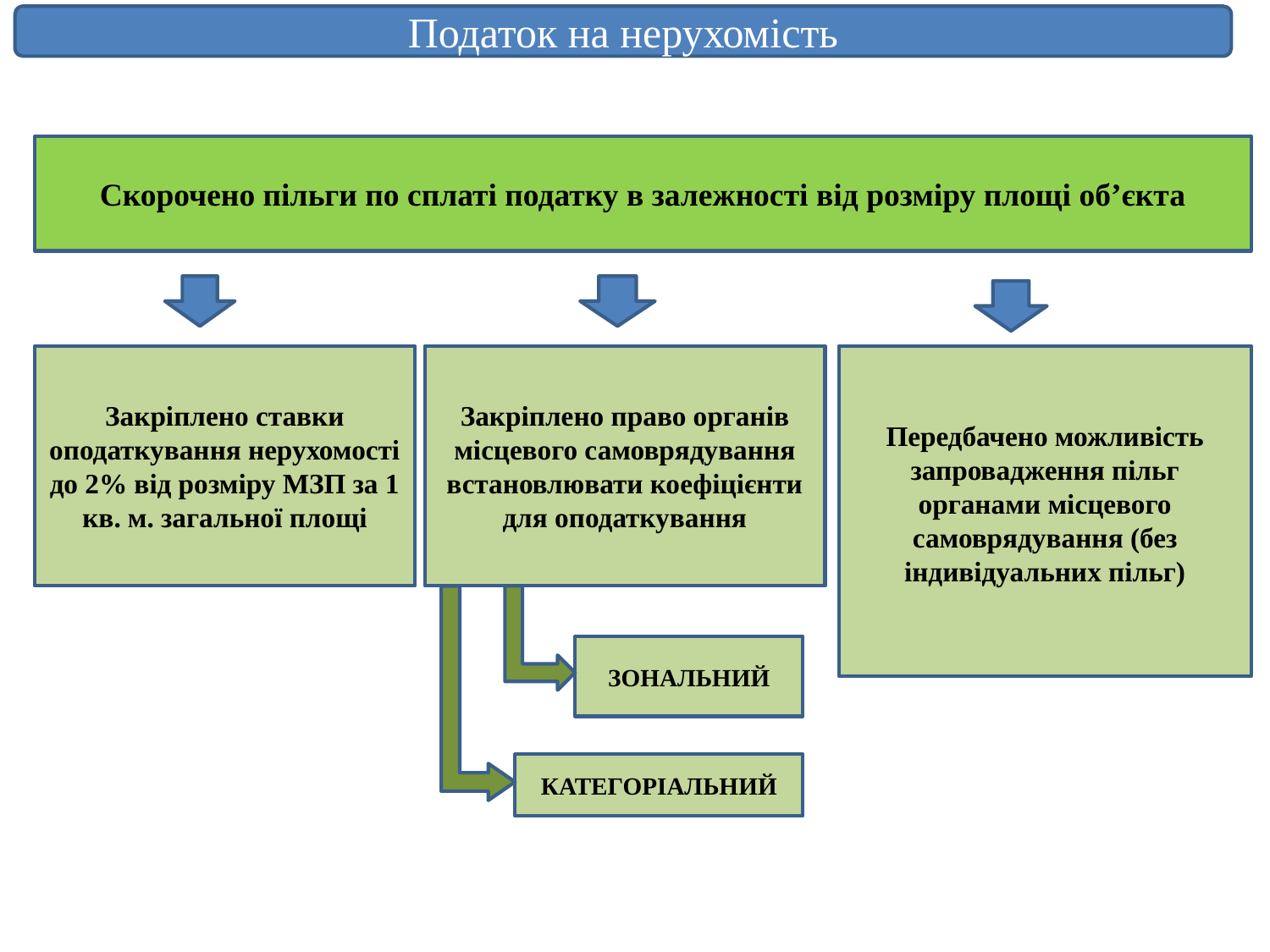

Податок на нерухомість
Скорочено пільги по сплаті податку в залежності від розміру площі об’єкта

Закріплено ставки оподаткування нерухомості до 2% від розміру МЗП за 1 кв. м. загальної площі

Закріплено право органів місцевого самоврядування встановлювати коефіцієнти для оподаткування
Передбачено можливість запровадження пільг органами місцевого самоврядування (без індивідуальних пільг)

ЗОНАЛЬНИЙ

КАТЕГОРІАЛЬНИЙ